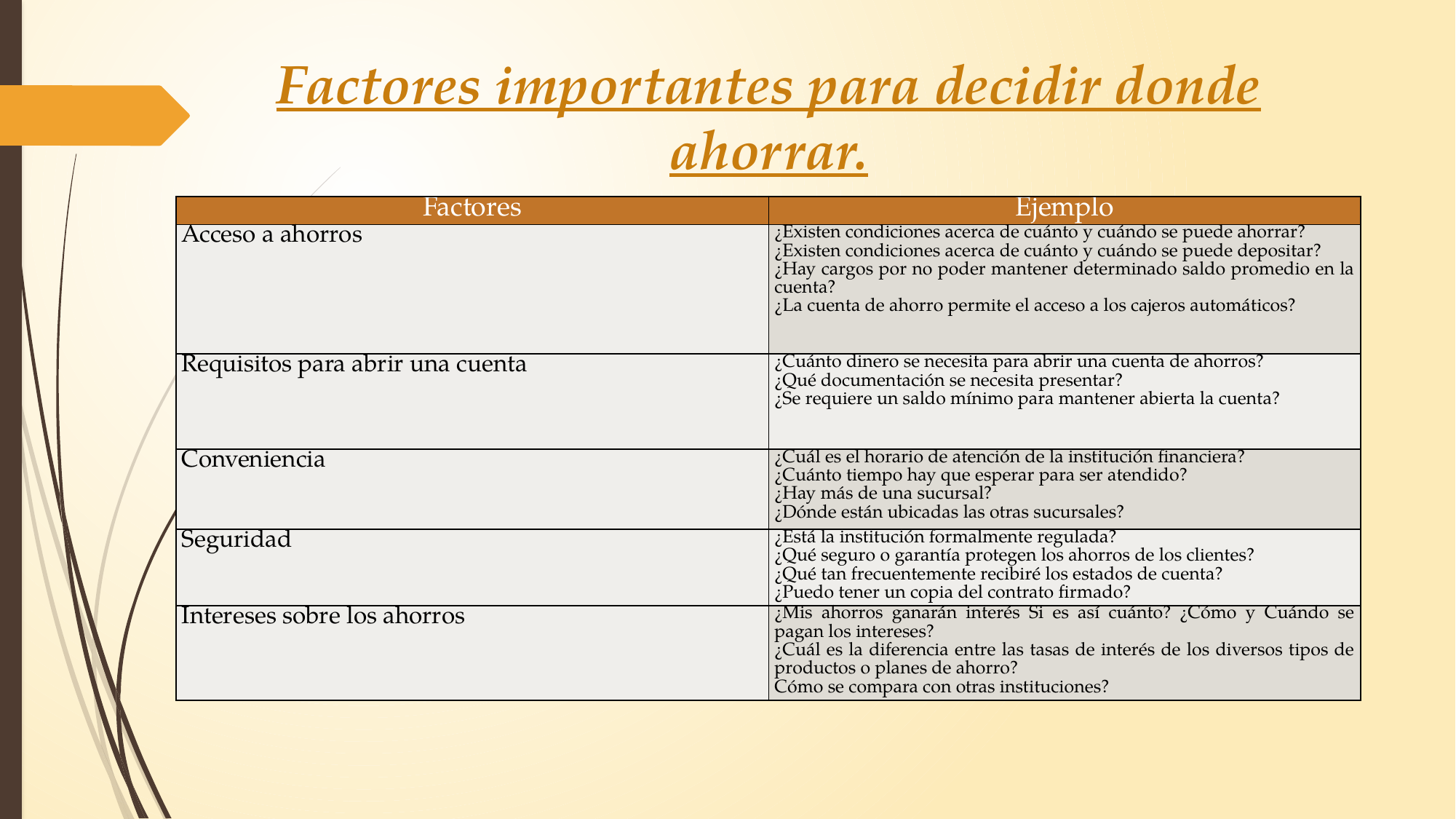

# Factores importantes para decidir donde ahorrar.
| Factores | Ejemplo |
| --- | --- |
| Acceso a ahorros | ¿Existen condiciones acerca de cuánto y cuándo se puede ahorrar? ¿Existen condiciones acerca de cuánto y cuándo se puede depositar? ¿Hay cargos por no poder mantener determinado saldo promedio en la cuenta? ¿La cuenta de ahorro permite el acceso a los cajeros automáticos? |
| Requisitos para abrir una cuenta | ¿Cuánto dinero se necesita para abrir una cuenta de ahorros? ¿Qué documentación se necesita presentar? ¿Se requiere un saldo mínimo para mantener abierta la cuenta? |
| Conveniencia | ¿Cuál es el horario de atención de la institución financiera? ¿Cuánto tiempo hay que esperar para ser atendido? ¿Hay más de una sucursal? ¿Dónde están ubicadas las otras sucursales? |
| Seguridad | ¿Está la institución formalmente regulada? ¿Qué seguro o garantía protegen los ahorros de los clientes? ¿Qué tan frecuentemente recibiré los estados de cuenta? ¿Puedo tener un copia del contrato firmado? |
| Intereses sobre los ahorros | ¿Mis ahorros ganarán interés Si es así cuánto? ¿Cómo y Cuándo se pagan los intereses? ¿Cuál es la diferencia entre las tasas de interés de los diversos tipos de productos o planes de ahorro? Cómo se compara con otras instituciones? |